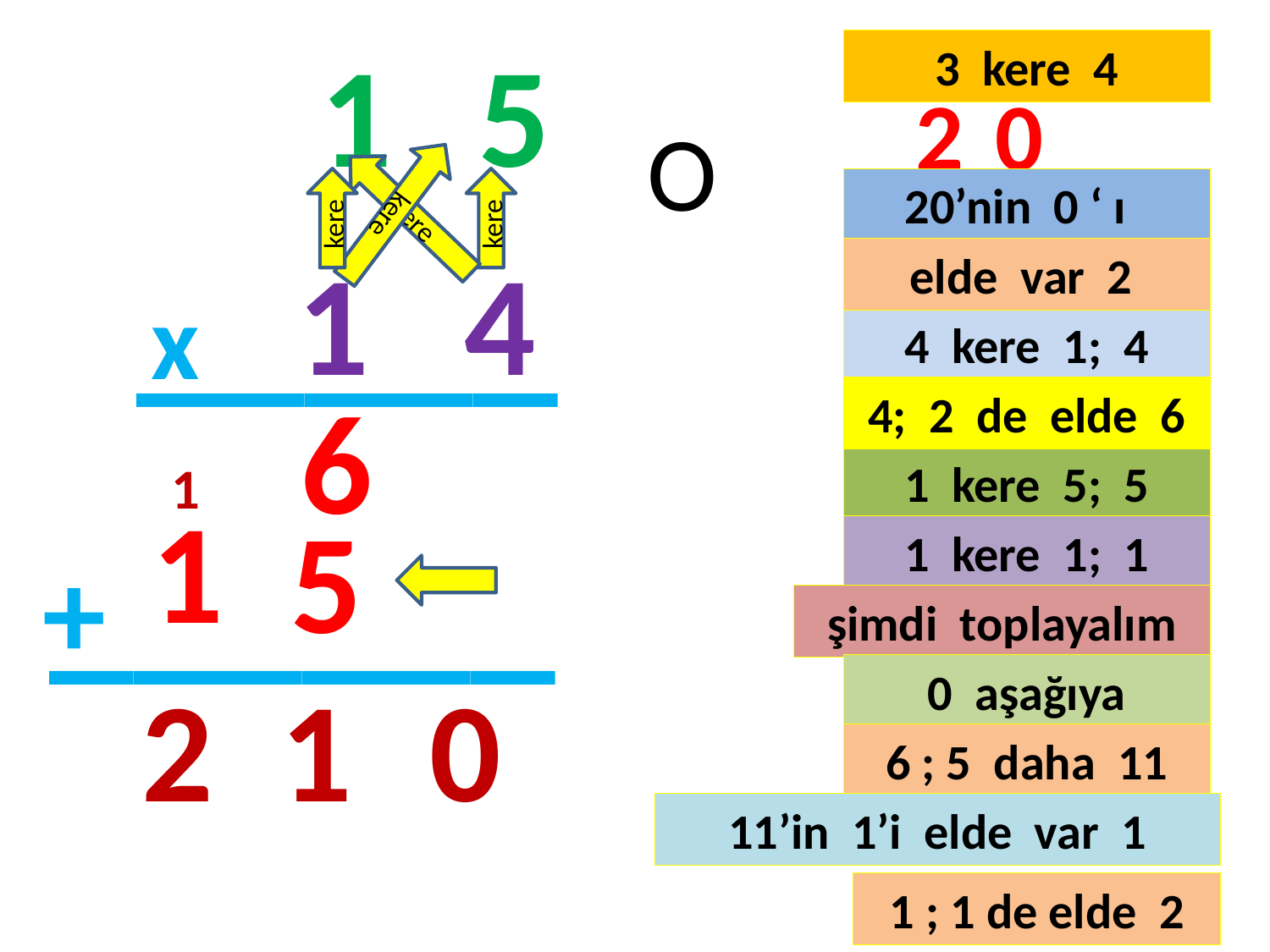

1
5
3  kere  4

2
0
O
kere
kere
kere
kere
20’nin  0 ‘ ı
_____
1   4
elde  var  2
x
#

4  kere  1;  4
6
4;  2  de  elde  6

1

1  kere  5;  5
1
______
5
1  kere  1;  1
+

şimdi  toplayalım
2
1
0
0  aşağıya
6 ; 5  daha  11
11’in  1’i  elde  var  1
1 ; 1 de elde  2